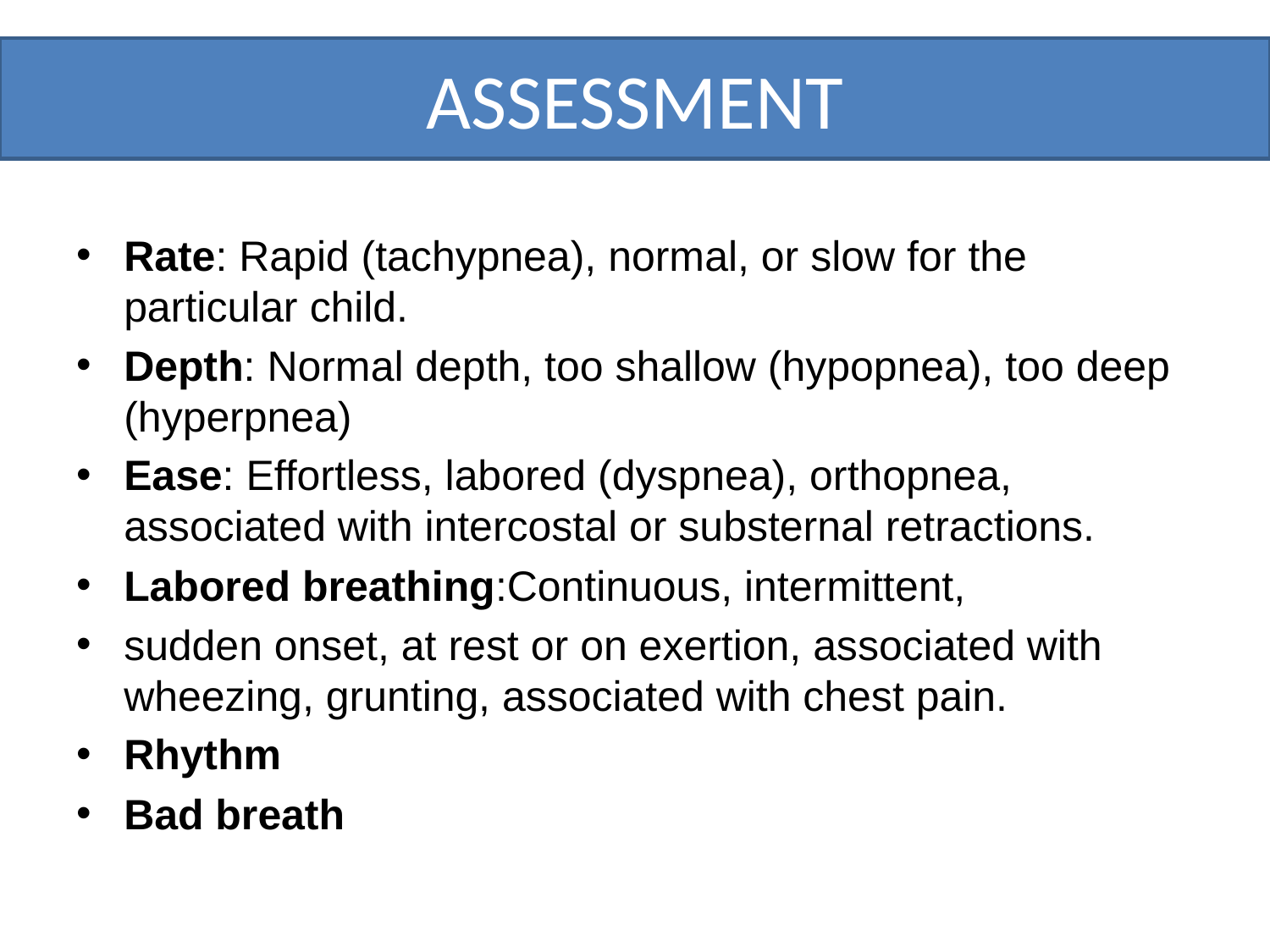

# ASSESSMENT
Rate: Rapid (tachypnea), normal, or slow for the particular child.
Depth: Normal depth, too shallow (hypopnea), too deep (hyperpnea)
Ease: Effortless, labored (dyspnea), orthopnea, associated with intercostal or substernal retractions.
Labored breathing:Continuous, intermittent,
sudden onset, at rest or on exertion, associated with wheezing, grunting, associated with chest pain.
Rhythm
Bad breath